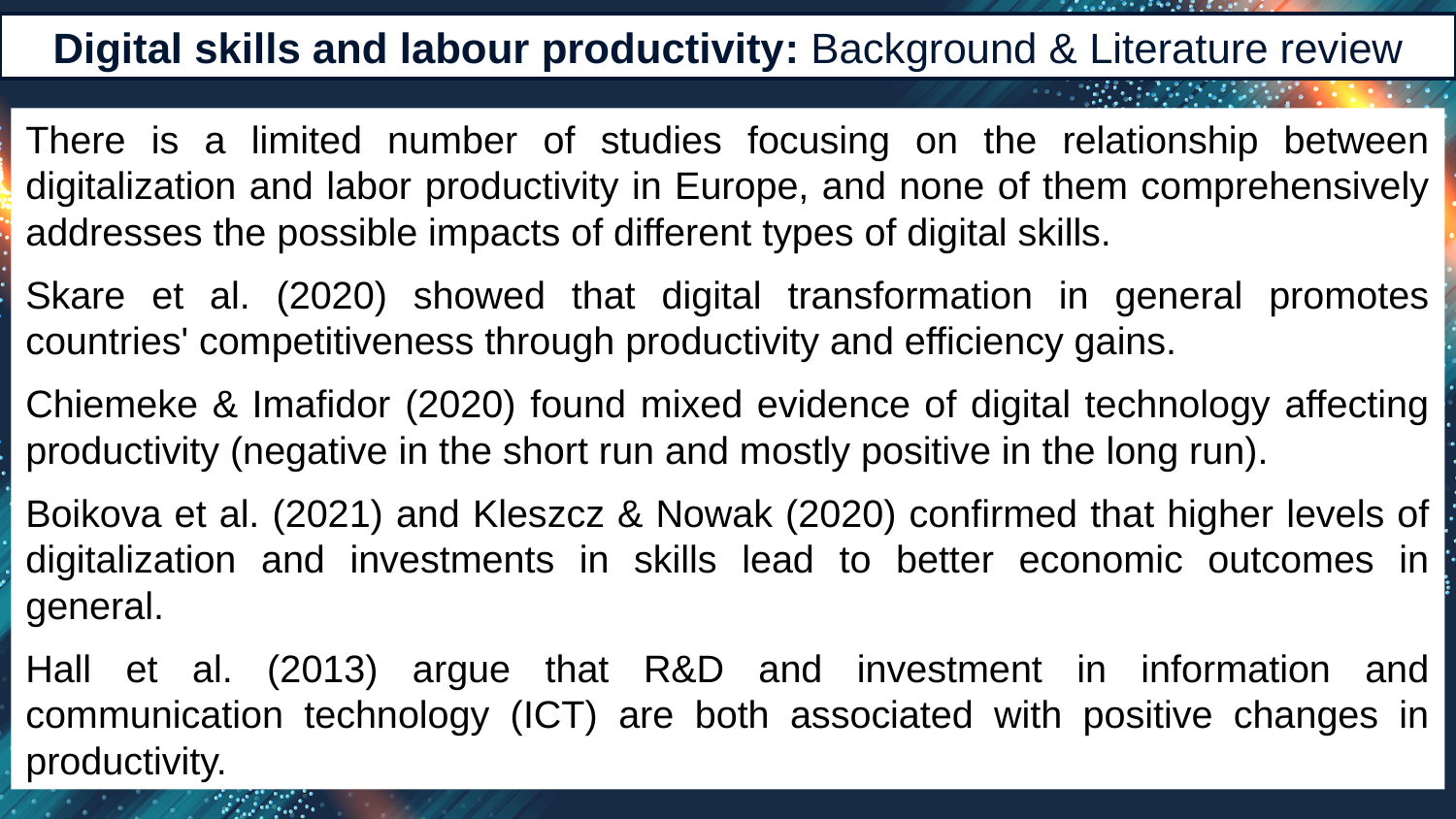

Digital skills and labour productivity: Background & Literature review
There is a limited number of studies focusing on the relationship between digitalization and labor productivity in Europe, and none of them comprehensively addresses the possible impacts of different types of digital skills.

Skare et al. (2020) showed that digital transformation in general promotes countries' competitiveness through productivity and efficiency gains.

Chiemeke & Imafidor (2020) found mixed evidence of digital technology affecting productivity (negative in the short run and mostly positive in the long run).

Boikova et al. (2021) and Kleszcz & Nowak (2020) confirmed that higher levels of digitalization and investments in skills lead to better economic outcomes in general.

Hall et al. (2013) argue that R&D and investment in information and communication technology (ICT) are both associated with positive changes in productivity.